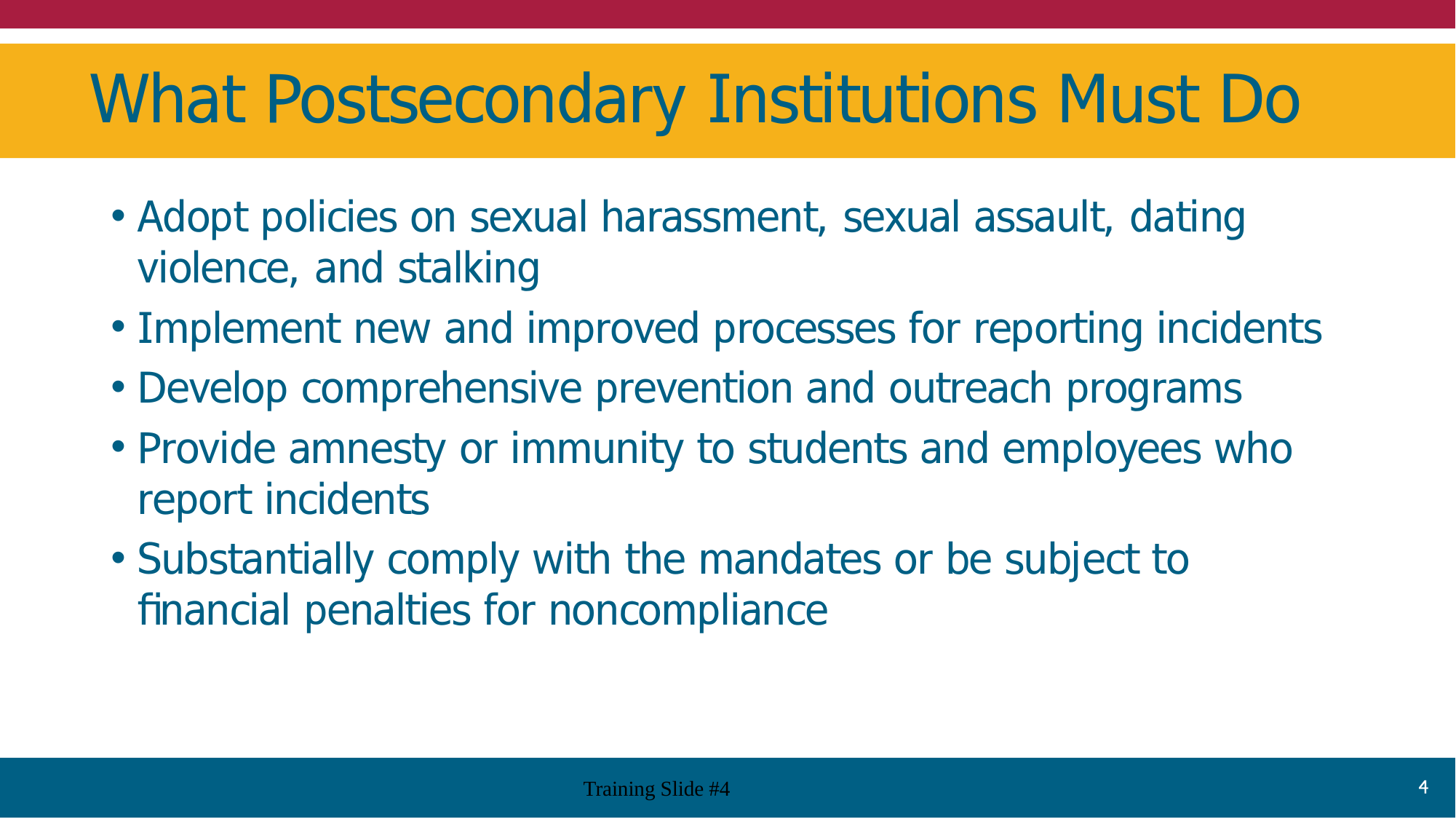

# What Postsecondary Institutions Must Do
Adopt policies on sexual harassment, sexual assault, dating violence, and stalking
Implement new and improved processes for reporting incidents
Develop comprehensive prevention and outreach programs
Provide amnesty or immunity to students and employees who report incidents
Substantially comply with the mandates or be subject to financial penalties for noncompliance
4
Training Slide #4